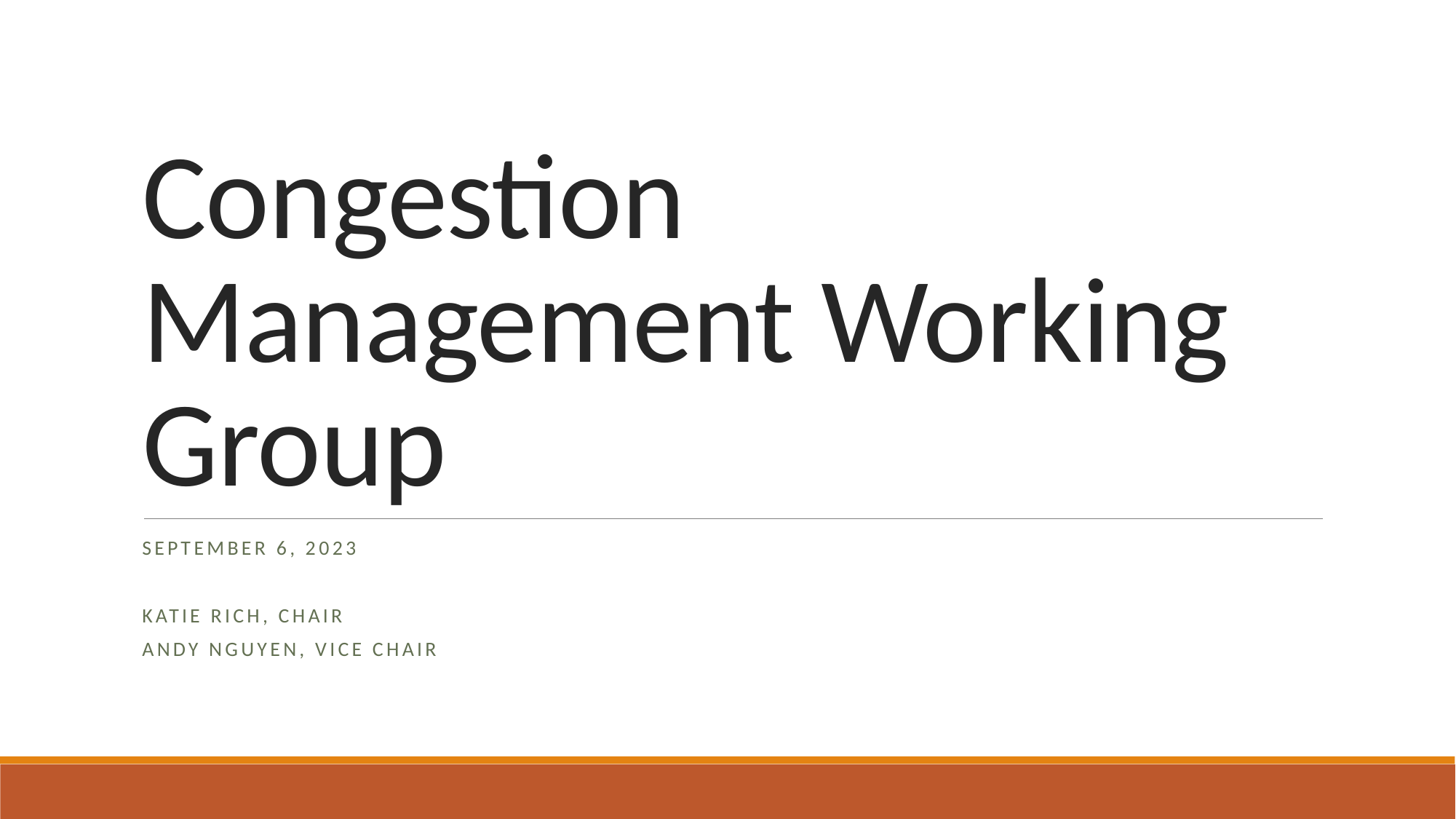

# Congestion Management Working Group
September 6, 2023

Katie Rich, Chair
Andy Nguyen, Vice Chair